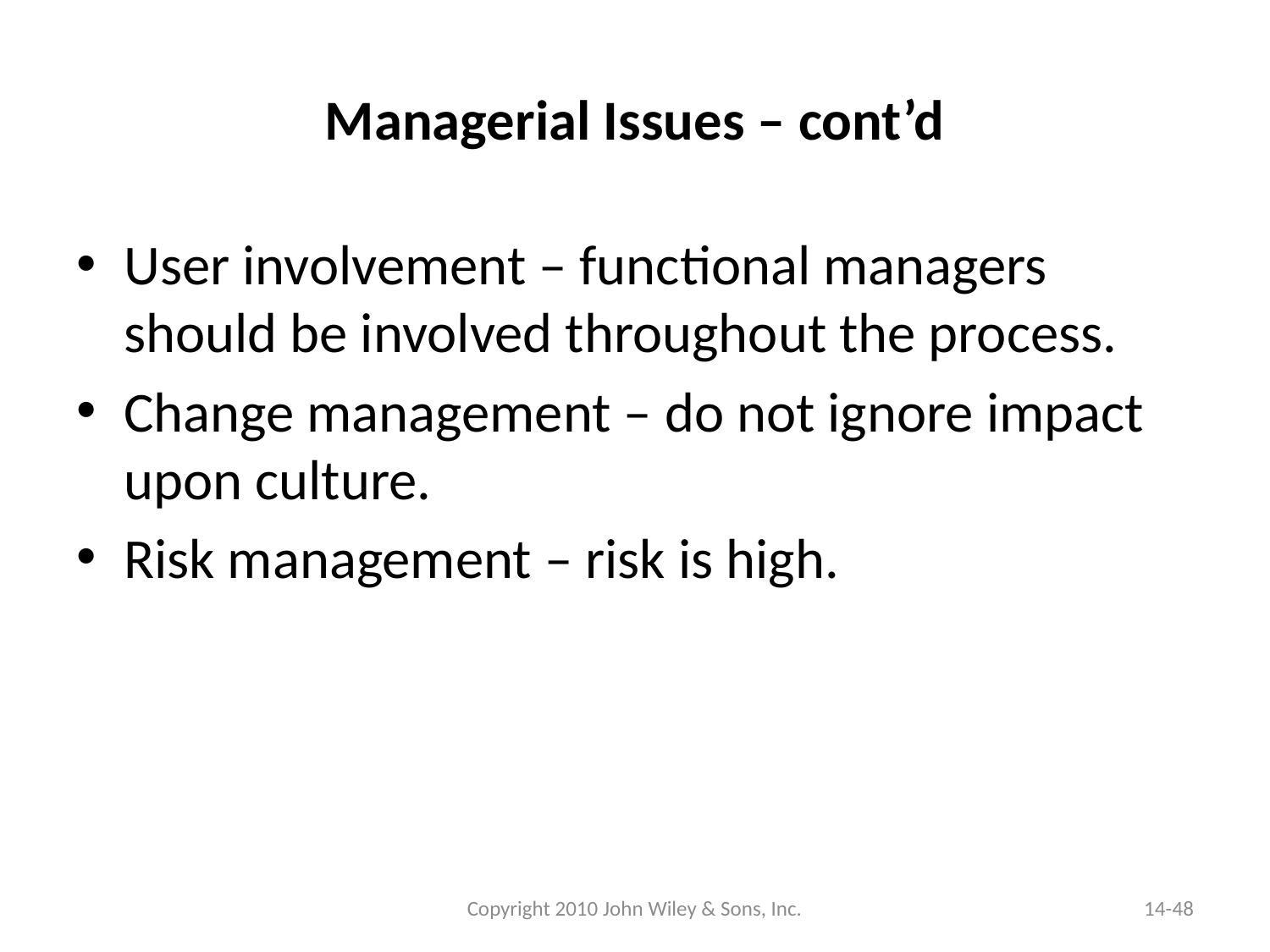

# Managerial Issues – cont’d
User involvement – functional managers should be involved throughout the process.
Change management – do not ignore impact upon culture.
Risk management – risk is high.
Copyright 2010 John Wiley & Sons, Inc.
14-48